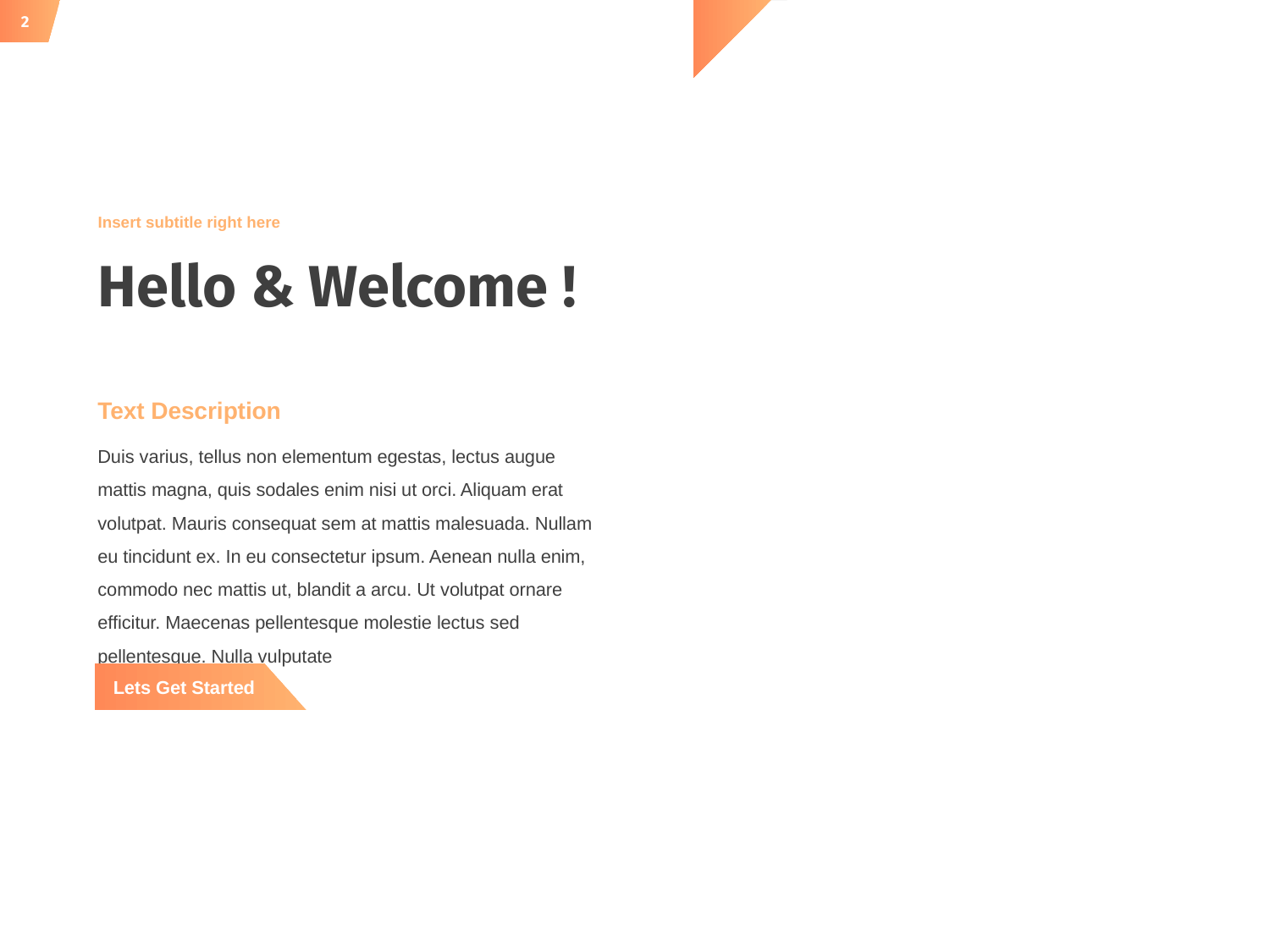

2
Insert subtitle right here
# Hello & Welcome !
Text Description
Duis varius, tellus non elementum egestas, lectus augue mattis magna, quis sodales enim nisi ut orci. Aliquam erat volutpat. Mauris consequat sem at mattis malesuada. Nullam eu tincidunt ex. In eu consectetur ipsum. Aenean nulla enim, commodo nec mattis ut, blandit a arcu. Ut volutpat ornare efficitur. Maecenas pellentesque molestie lectus sed pellentesque. Nulla vulputate

Lets Get Started